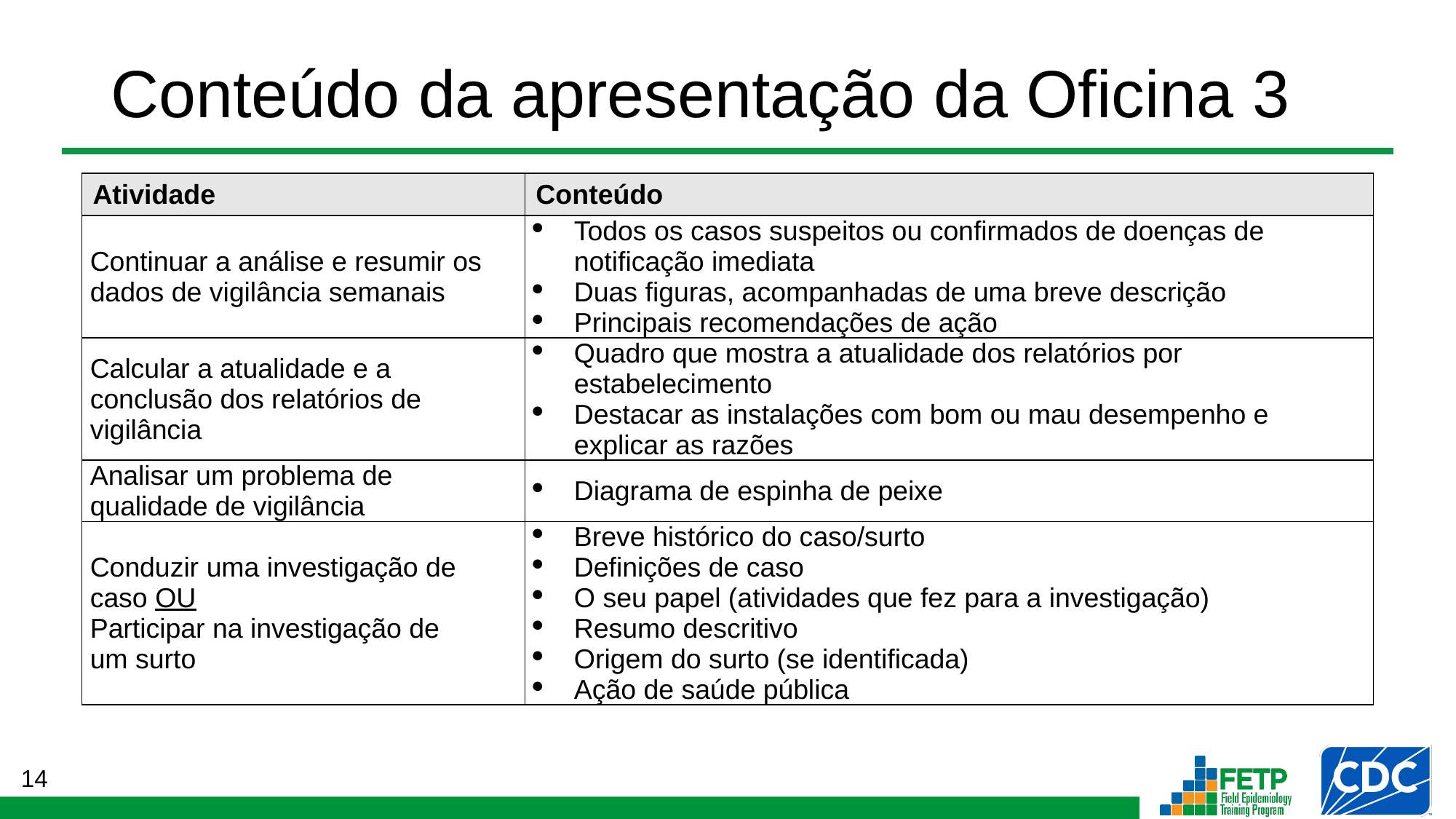

# Conteúdo da apresentação da Oficina 3
| Atividade | Conteúdo |
| --- | --- |
| Continuar a análise e resumir os dados de vigilância semanais | Todos os casos suspeitos ou confirmados de doenças de notificação imediata Duas figuras, acompanhadas de uma breve descrição Principais recomendações de ação |
| Calcular a atualidade e a conclusão dos relatórios de vigilância | Quadro que mostra a atualidade dos relatórios por estabelecimento Destacar as instalações com bom ou mau desempenho e explicar as razões |
| Analisar um problema de qualidade de vigilância | Diagrama de espinha de peixe |
| Conduzir uma investigação de caso OU Participar na investigação de um surto | Breve histórico do caso/surto Definições de caso O seu papel (atividades que fez para a investigação) Resumo descritivo Origem do surto (se identificada) Ação de saúde pública |